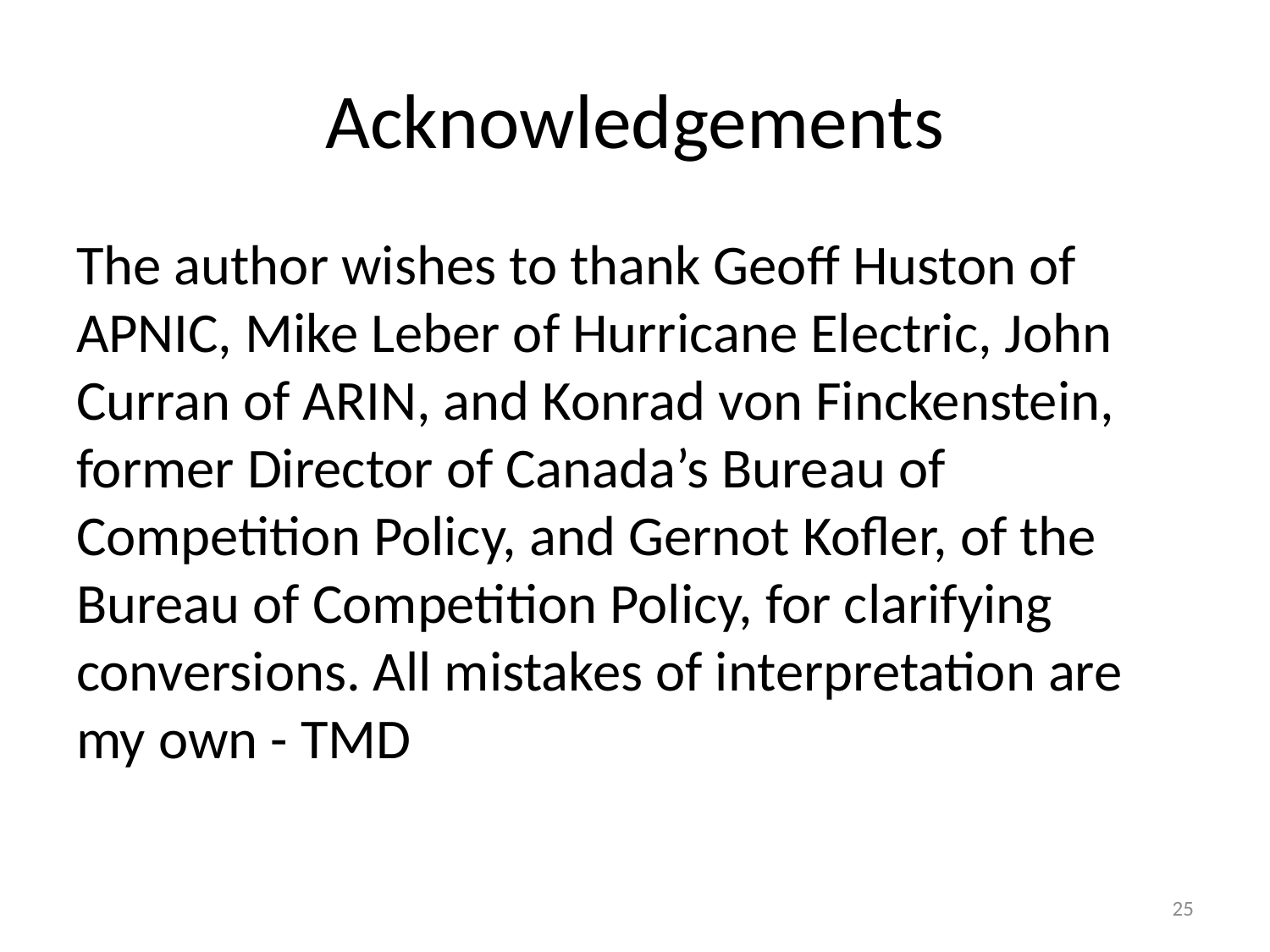

# Acknowledgements
The author wishes to thank Geoff Huston of APNIC, Mike Leber of Hurricane Electric, John Curran of ARIN, and Konrad von Finckenstein, former Director of Canada’s Bureau of Competition Policy, and Gernot Kofler, of the Bureau of Competition Policy, for clarifying conversions. All mistakes of interpretation are my own - TMD
25